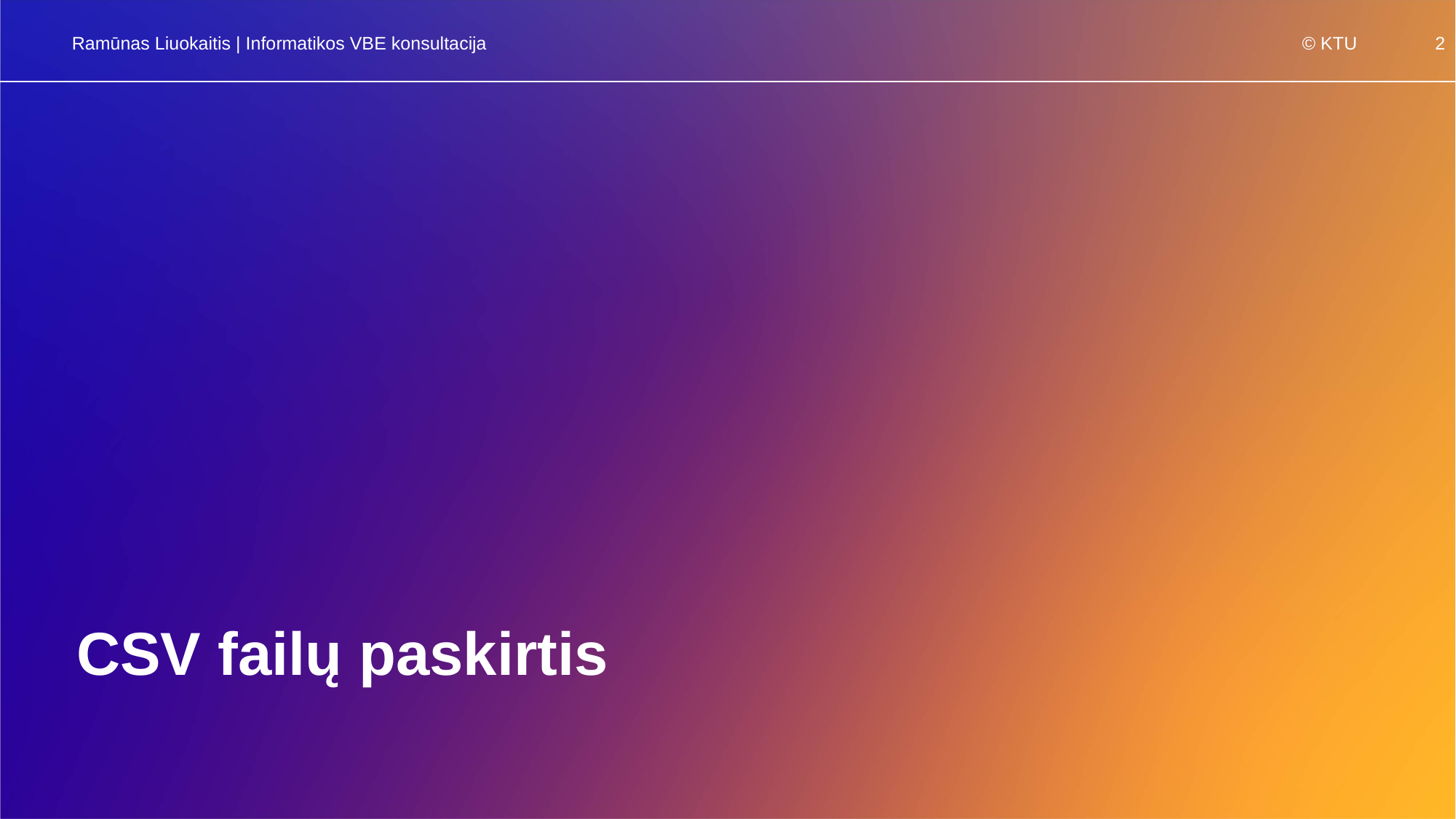

Ramūnas Liuokaitis | Informatikos VBE konsultacija
# CSV failų paskirtis